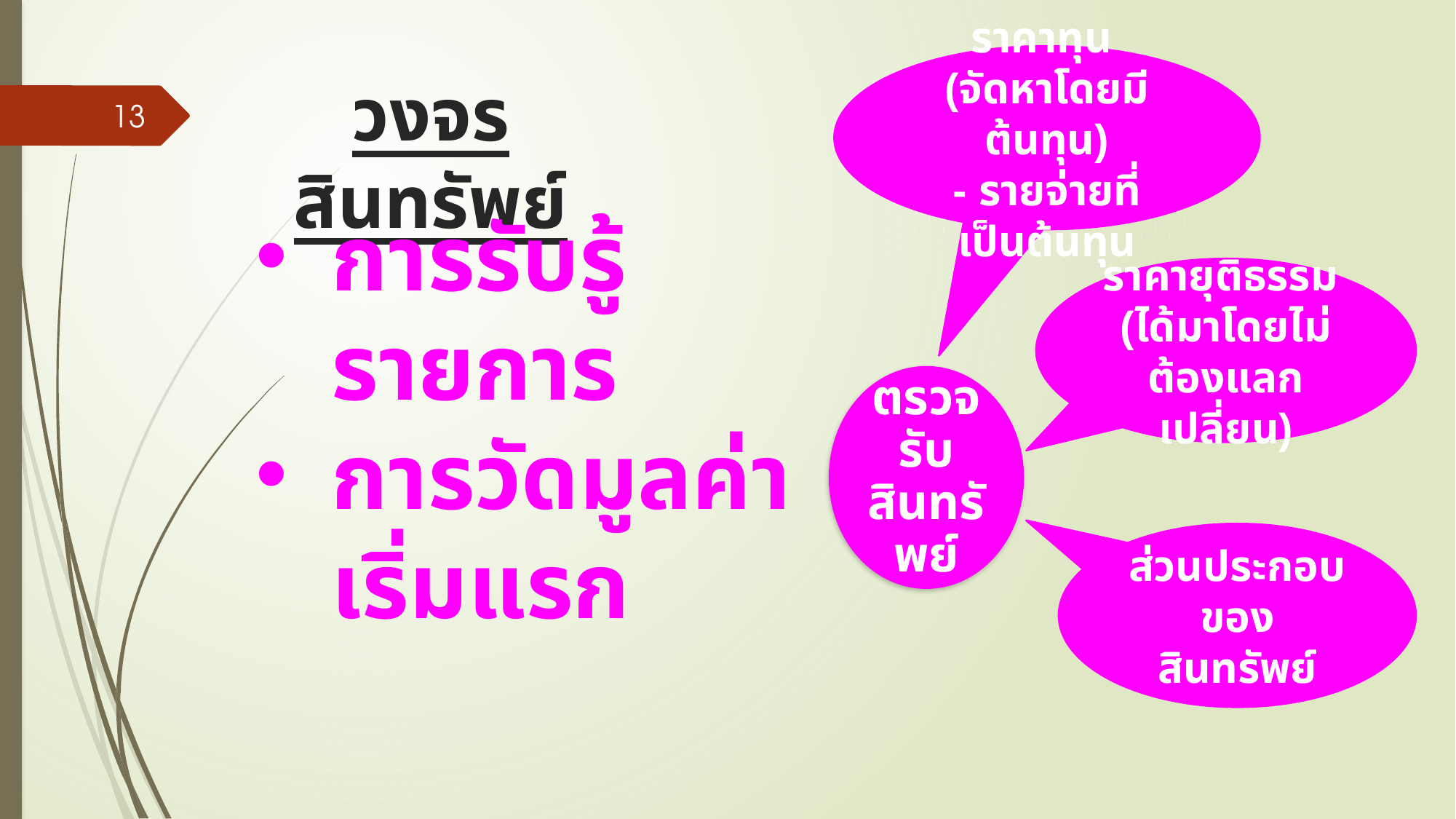

ราคาทุน
(จัดหาโดยมีต้นทุน)
- รายจ่ายที่เป็นต้นทุน
# วงจรสินทรัพย์
13
การรับรู้รายการ
การวัดมูลค่าเริ่มแรก
ราคายุติธรรม
(ได้มาโดยไม่ต้องแลกเปลี่ยน)
ตรวจรับสินทรัพย์
ส่วนประกอบ
ของสินทรัพย์